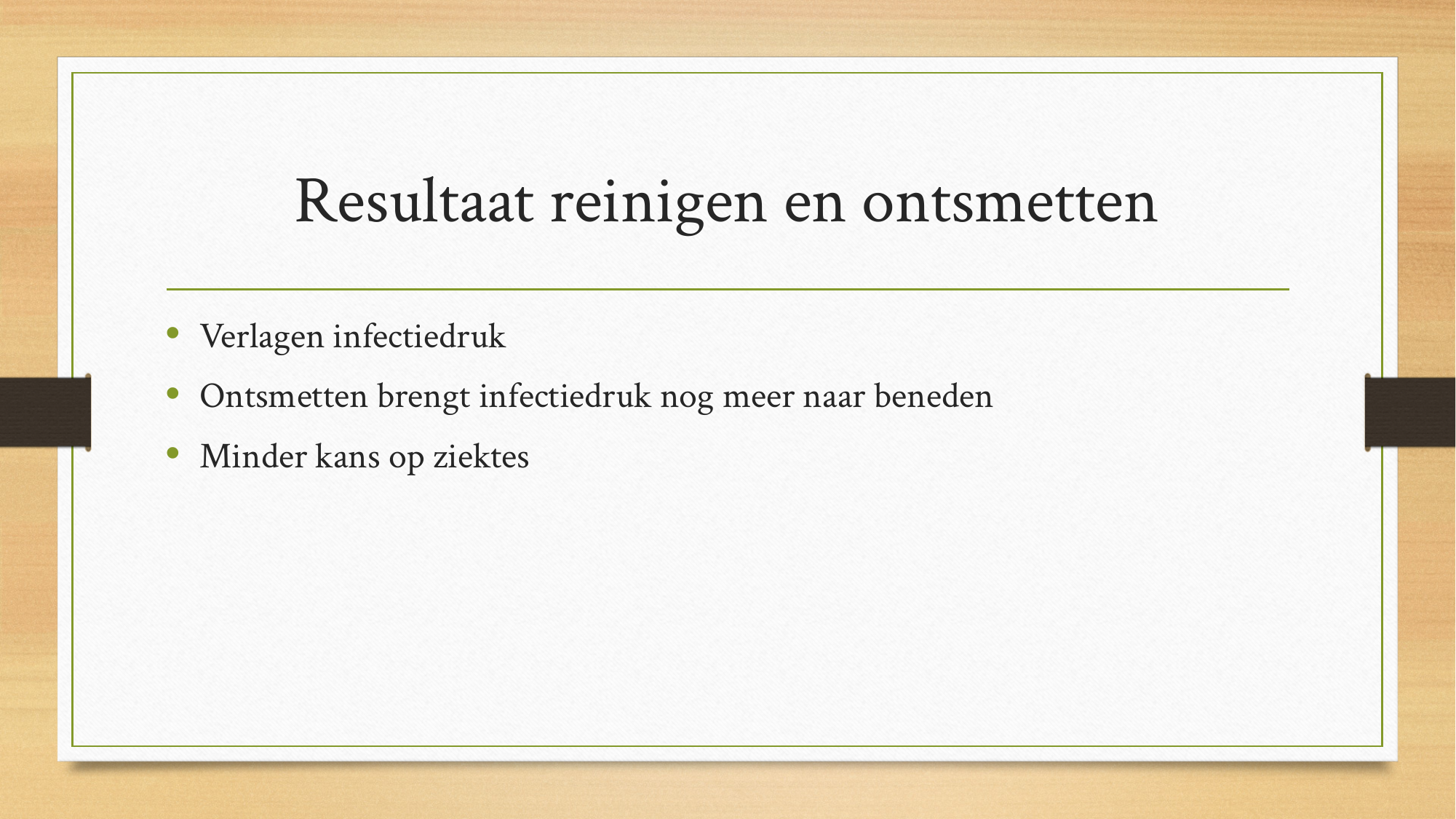

# Resultaat reinigen en ontsmetten
Verlagen infectiedruk
Ontsmetten brengt infectiedruk nog meer naar beneden
Minder kans op ziektes